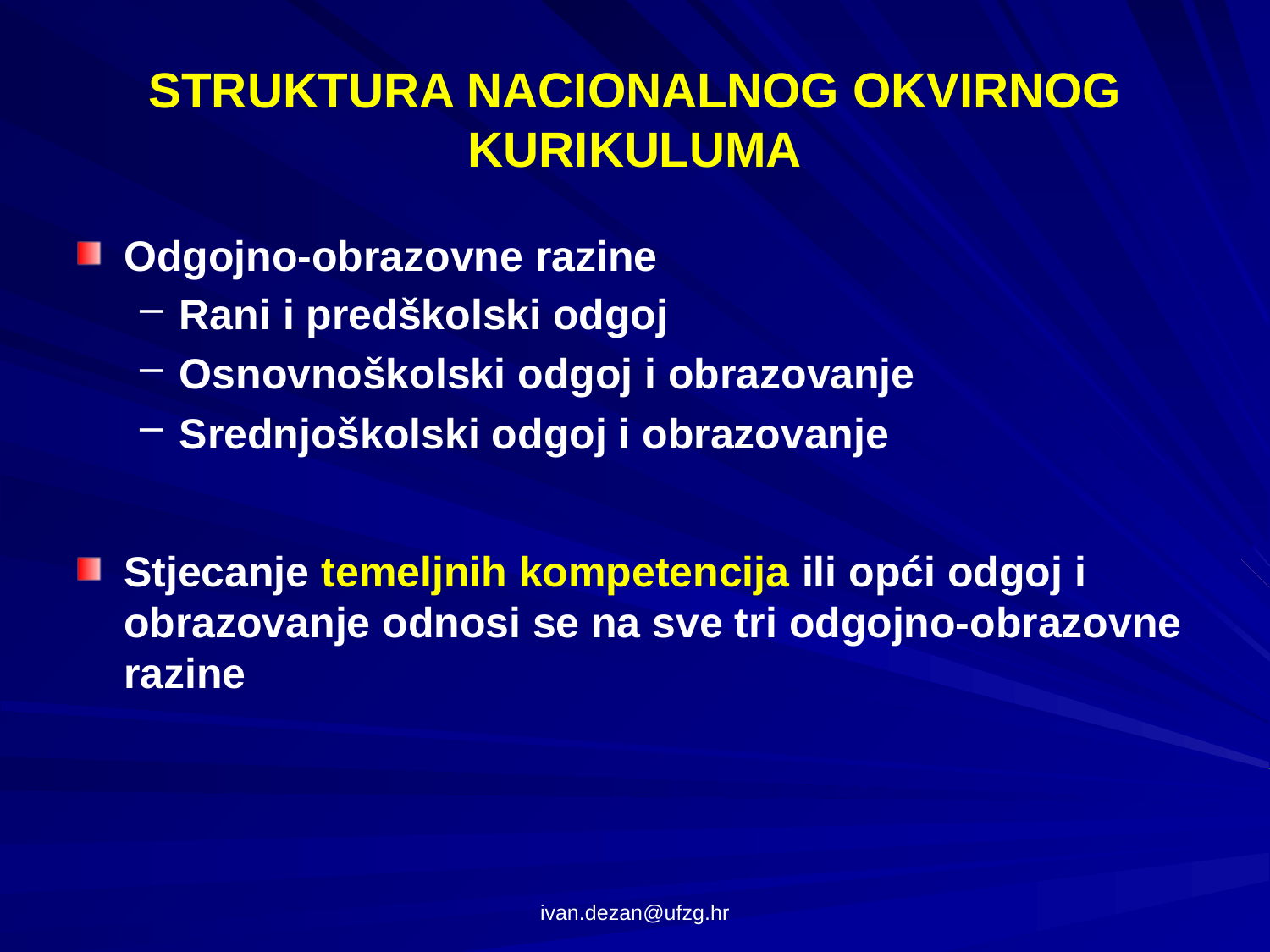

# STRUKTURA NACIONALNOG OKVIRNOG KURIKULUMA
Odgojno-obrazovne razine
Rani i predškolski odgoj
Osnovnoškolski odgoj i obrazovanje
Srednjoškolski odgoj i obrazovanje

Stjecanje temeljnih kompetencija ili opći odgoj i obrazovanje odnosi se na sve tri odgojno-obrazovne razine
ivan.dezan@ufzg.hr